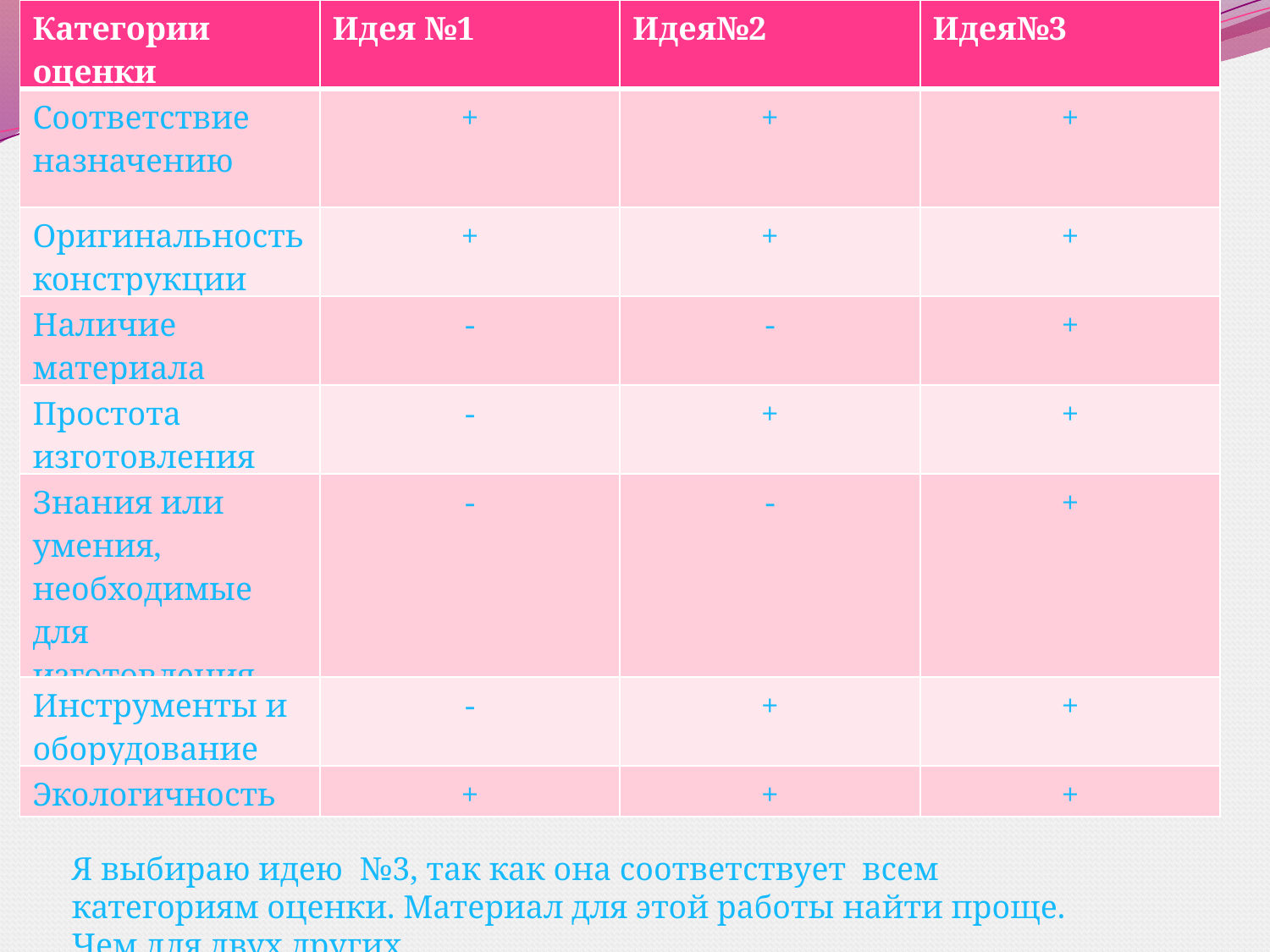

| Категории оценки | Идея №1 | Идея№2 | Идея№3 |
| --- | --- | --- | --- |
| Соответствие назначению | + | + | + |
| Оригинальность конструкции | + | + | + |
| Наличие материала | - | - | + |
| Простота изготовления | - | + | + |
| Знания или умения, необходимые для изготовления | - | - | + |
| Инструменты и оборудование | - | + | + |
| Экологичность | + | + | + |
Оценка первначальных идей.
Я выбираю идею  №3, так как она соответствует  всем категориям оценки. Материал для этой работы найти проще. Чем для двух других.